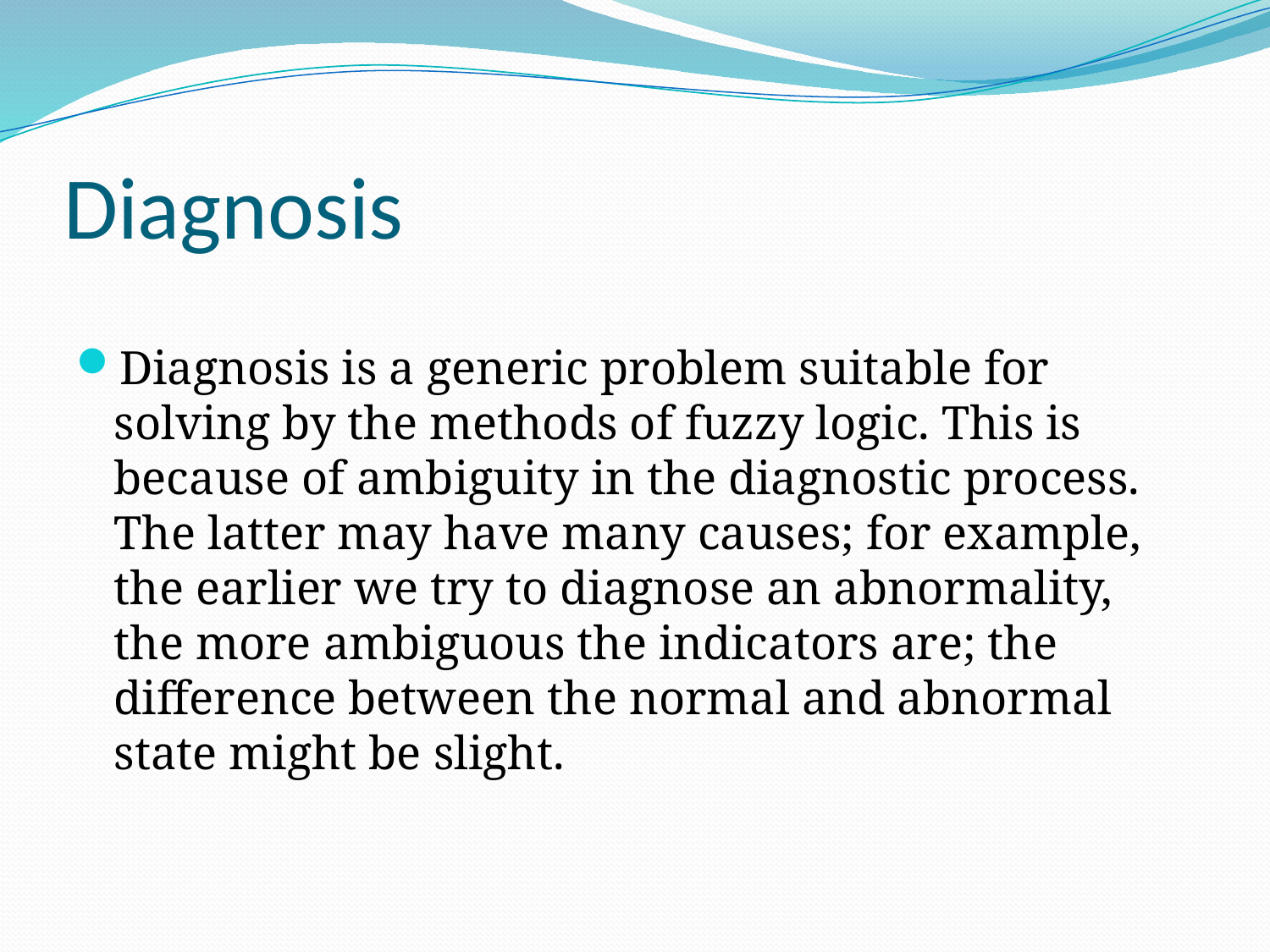

# Diagnosis

Diagnosis is a generic problem suitable for solving by the methods of fuzzy logic. This is because of ambiguity in the diagnostic process. The latter may have many causes; for example, the earlier we try to diagnose an abnormality, the more ambiguous the indicators are; the difference between the normal and abnormal state might be slight.